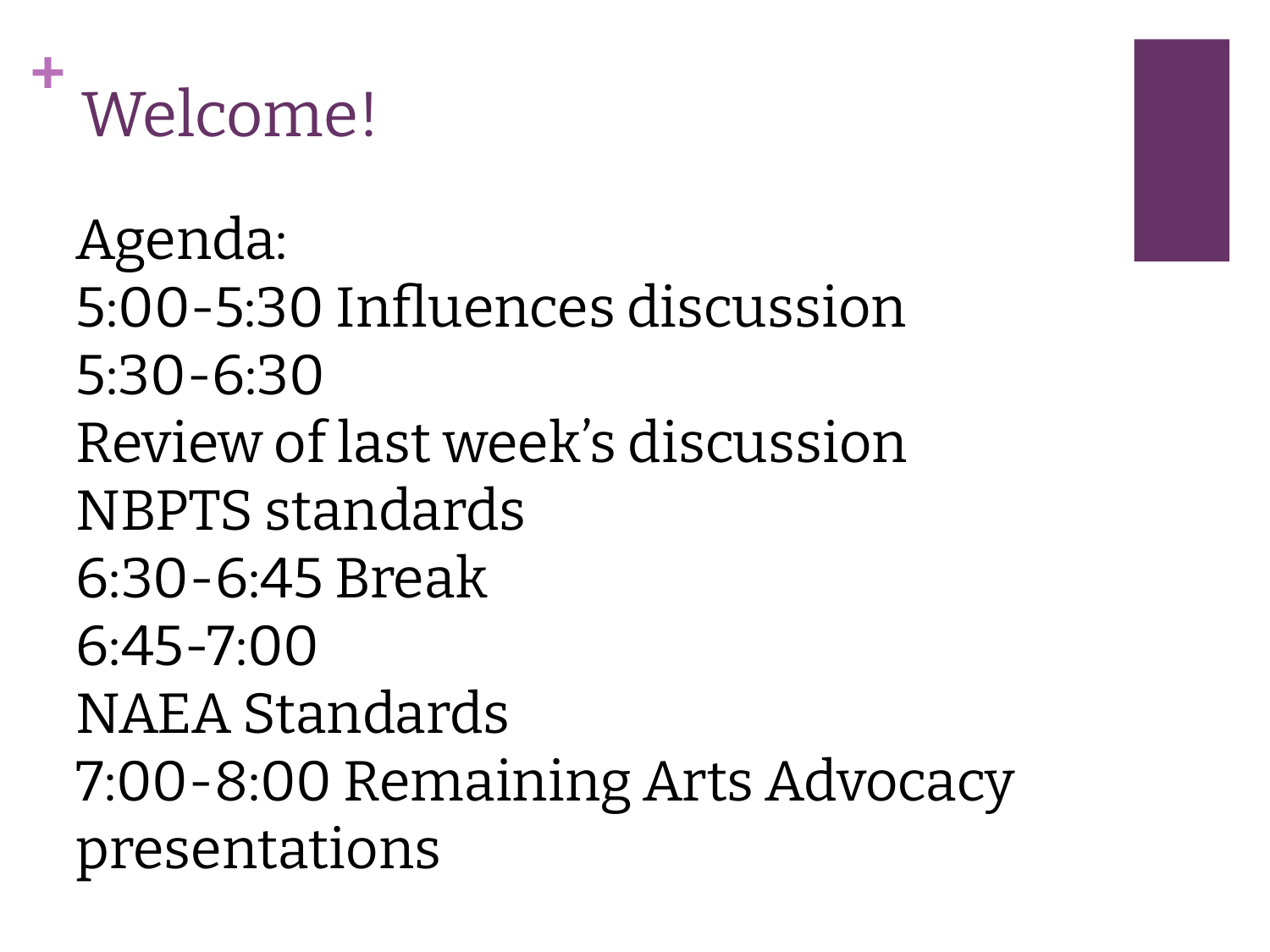

# Welcome!
Agenda:
5:00-5:30 Influences discussion
5:30-6:30
Review of last week’s discussion
NBPTS standards
6:30-6:45 Break
6:45-7:00
NAEA Standards
7:00-8:00 Remaining Arts Advocacy presentations